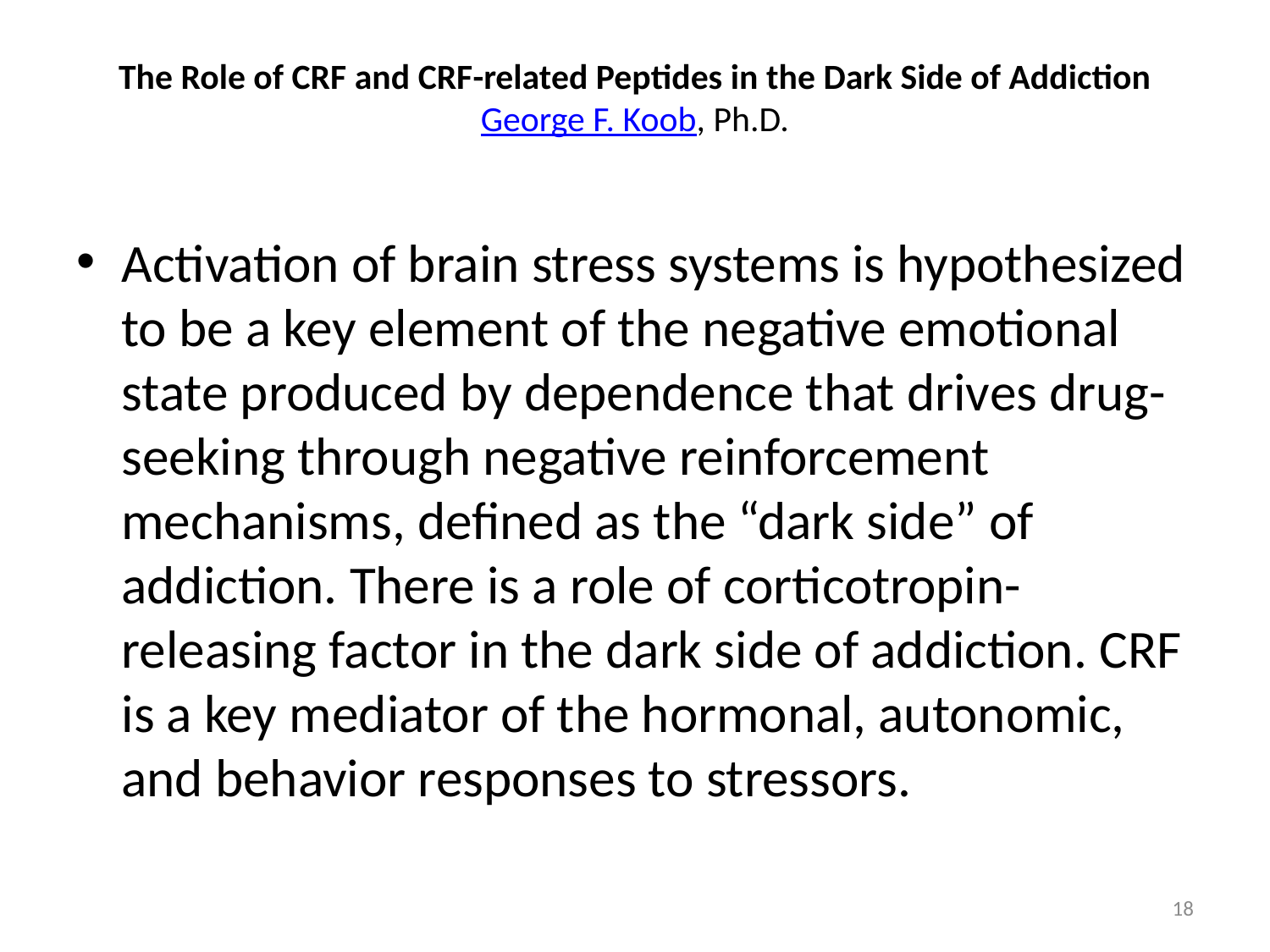

# The Role of CRF and CRF-related Peptides in the Dark Side of Addiction George F. Koob, Ph.D.
Activation of brain stress systems is hypothesized to be a key element of the negative emotional state produced by dependence that drives drug-seeking through negative reinforcement mechanisms, defined as the “dark side” of addiction. There is a role of corticotropin-releasing factor in the dark side of addiction. CRF is a key mediator of the hormonal, autonomic, and behavior responses to stressors.

18